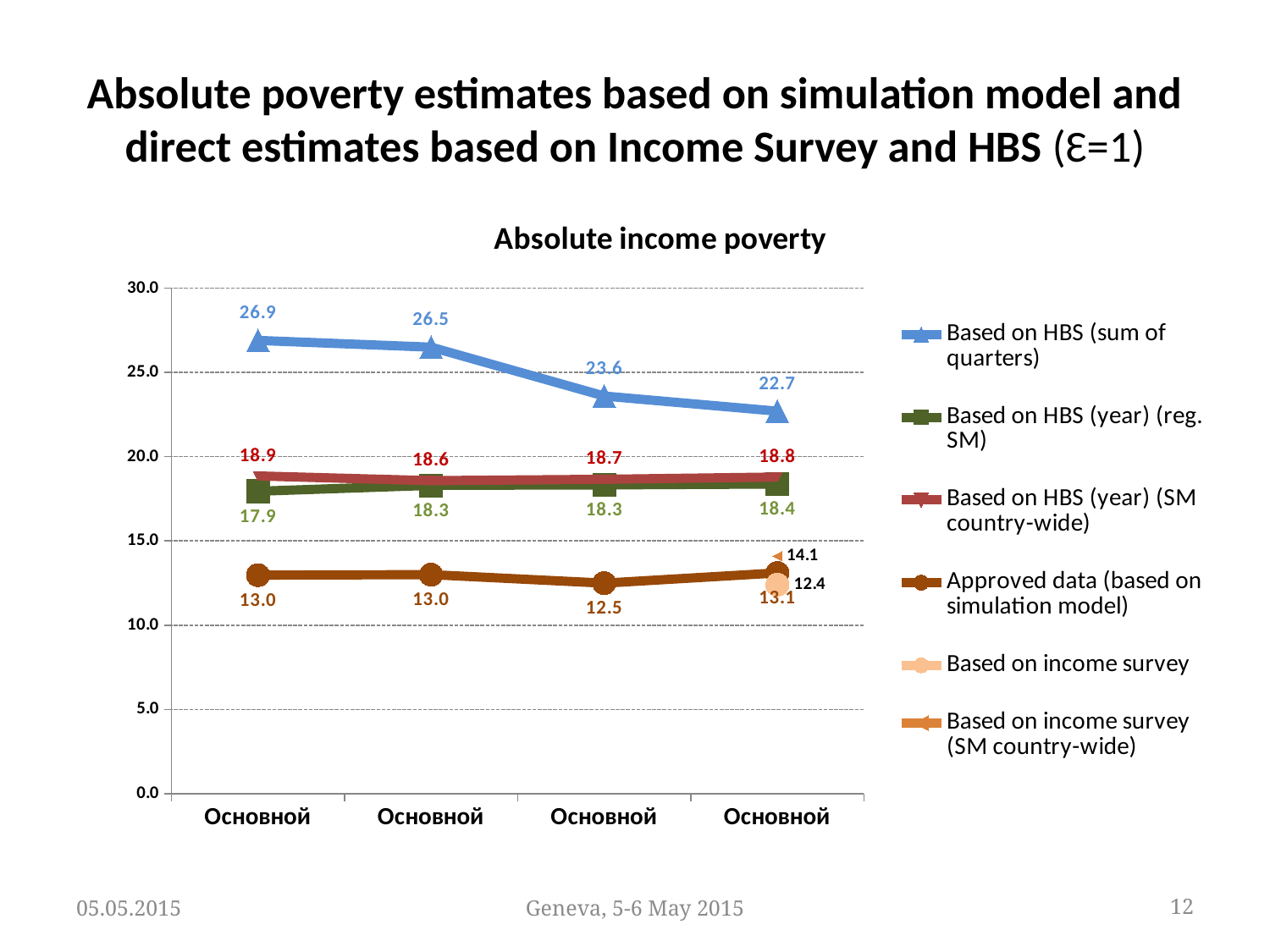

# Absolute poverty estimates based on simulation model and direct estimates based on Income Survey and HBS (Ɛ=1)

### Chart: Absolute income poverty

| Category | Based on HBS (sum of quarters) | Based on HBS (year) (reg. SM) | Based on HBS (year) (SM country-wide) | Approved data (based on simulation model) | Based on income survey | Based on income survey (SM country-wide) |
|---|---|---|---|---|---|---|
| 2008 | 26.9 | 17.94995 | 18.85589 | 12.969555646936817 | None | None |
| 2009 | 26.5 | 18.29896 | 18.57773 | 12.997962759677748 | None | None |
| 2010 | 23.6 | 18.32587 | 18.65663 | 12.49305192326808 | None | None |
| 2011 | 22.7 | 18.37489 | 18.79016 | 13.097006838223113 | 12.4 | 14.1 |
05.05.2015
Geneva, 5-6 May 2015
12